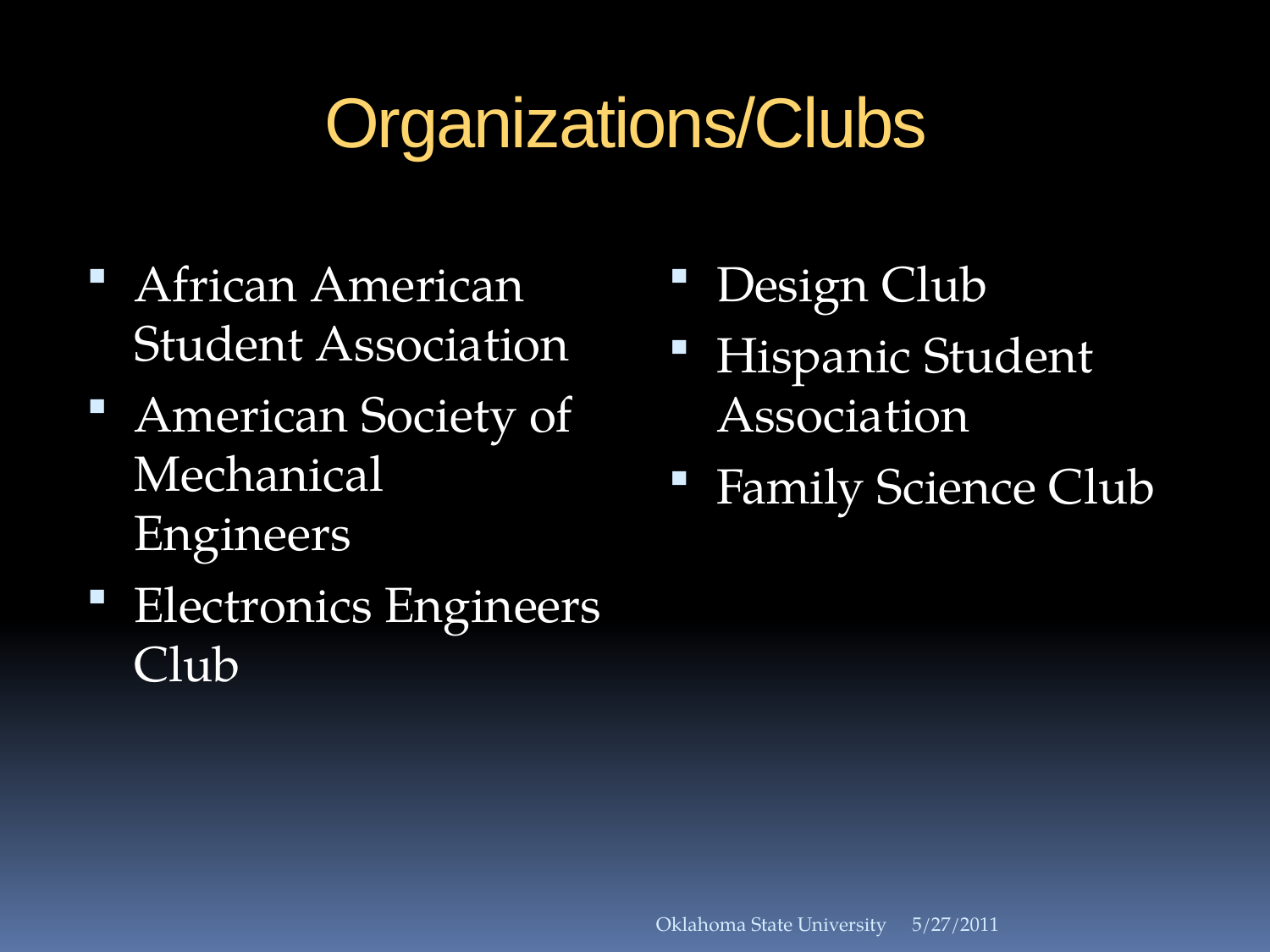

# Organizations/Clubs
African American Student Association
American Society of Mechanical Engineers
Electronics Engineers Club
Design Club
Hispanic Student Association
Family Science Club
Oklahoma State University
5/27/2011